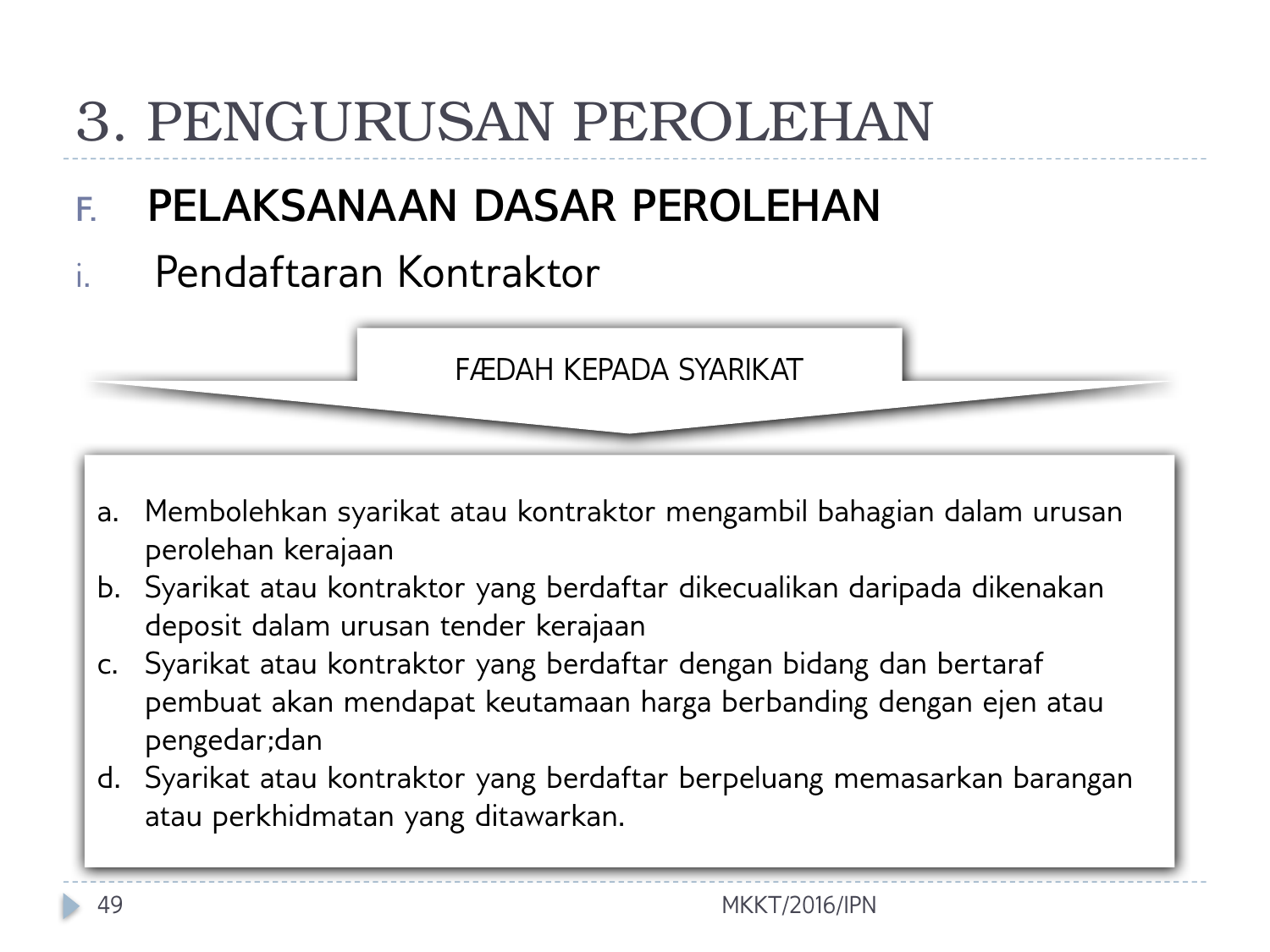

# 3. PENGURUSAN PEROLEHAN
PELAKSANAAN DASAR PEROLEHAN
Pendaftaran Kontraktor
FAEDAH KEPADA SYARIKAT
Membolehkan syarikat atau kontraktor mengambil bahagian dalam urusan perolehan kerajaan
Syarikat atau kontraktor yang berdaftar dikecualikan daripada dikenakan deposit dalam urusan tender kerajaan
Syarikat atau kontraktor yang berdaftar dengan bidang dan bertaraf pembuat akan mendapat keutamaan harga berbanding dengan ejen atau pengedar;dan
Syarikat atau kontraktor yang berdaftar berpeluang memasarkan barangan atau perkhidmatan yang ditawarkan.
49
MKKT/2016/IPN